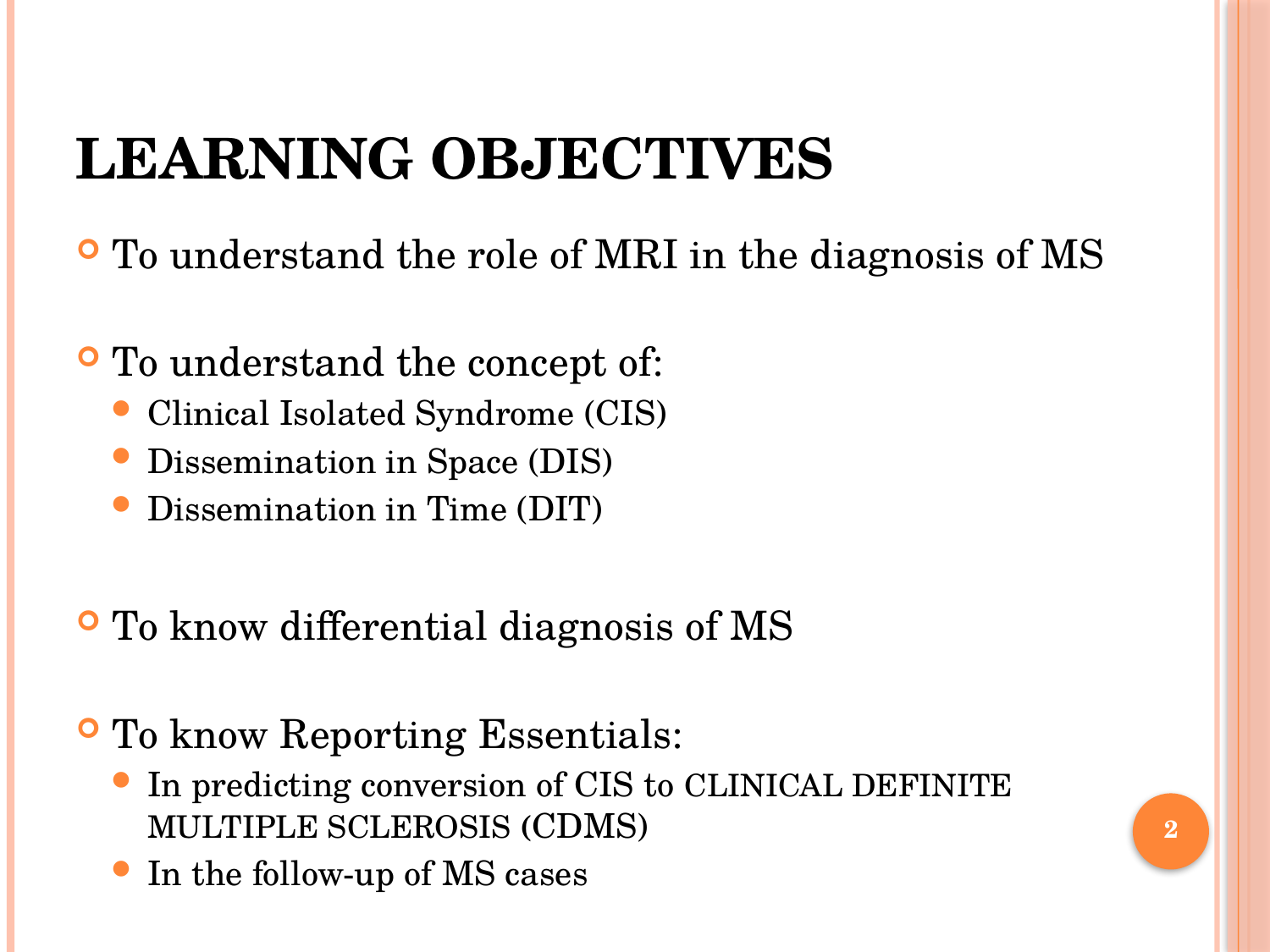

# Learning objectives
To understand the role of MRI in the diagnosis of MS

To understand the concept of:
Clinical Isolated Syndrome (CIS)
Dissemination in Space (DIS)
Dissemination in Time (DIT)

To know differential diagnosis of MS

To know Reporting Essentials:
In predicting conversion of CIS to CLINICAL DEFINITE MULTIPLE SCLEROSIS (CDMS)
In the follow-up of MS cases

2